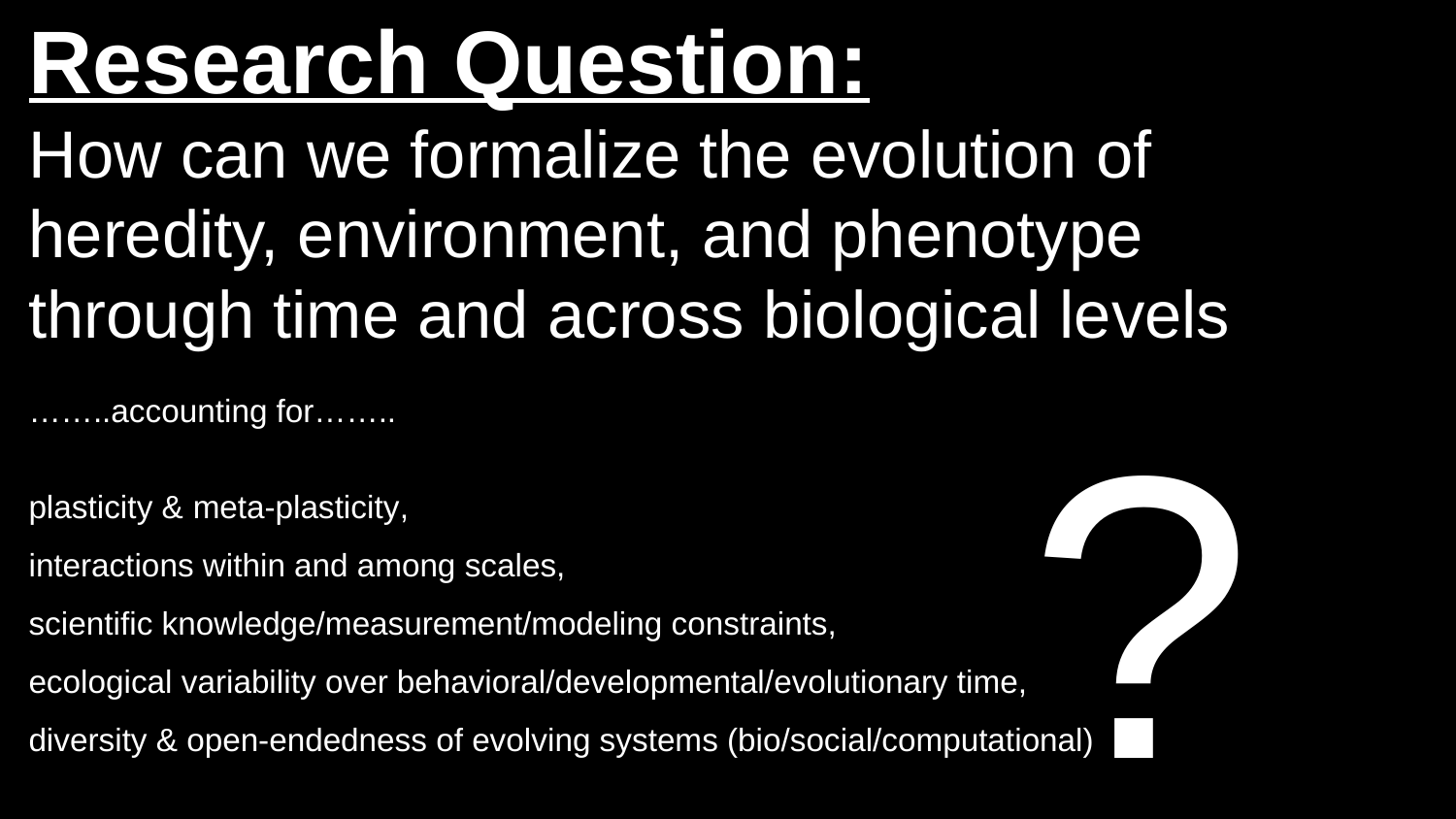

Research Question:
How can we formalize the evolution of heredity, environment, and phenotype through time and across biological levels

……..accounting for……..

plasticity & meta-plasticity,
interactions within and among scales,
scientific knowledge/measurement/modeling constraints,
ecological variability over behavioral/developmental/evolutionary time,
diversity & open-endedness of evolving systems (bio/social/computational)

?